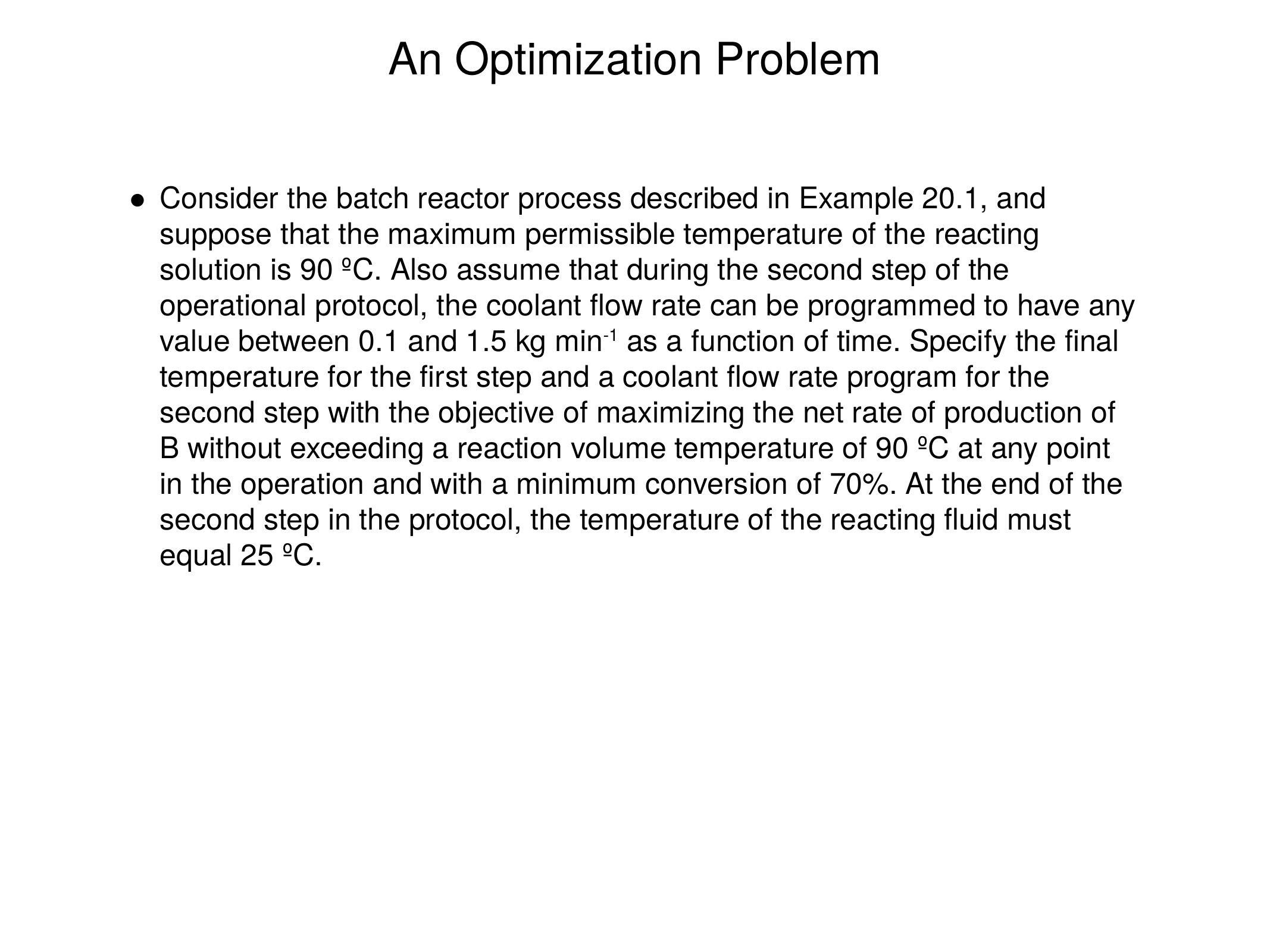

# An Optimization Problem
Consider the batch reactor process described in Example 20.1, and suppose that the maximum permissible temperature of the reacting solution is 90 ºC. Also assume that during the second step of the operational protocol, the coolant flow rate can be programmed to have any value between 0.1 and 1.5 kg min-1 as a function of time. Specify the final temperature for the first step and a coolant flow rate program for the second step with the objective of maximizing the net rate of production of B without exceeding a reaction volume temperature of 90 ºC at any point in the operation and with a minimum conversion of 70%. At the end of the second step in the protocol, the temperature of the reacting fluid must equal 25 ºC.